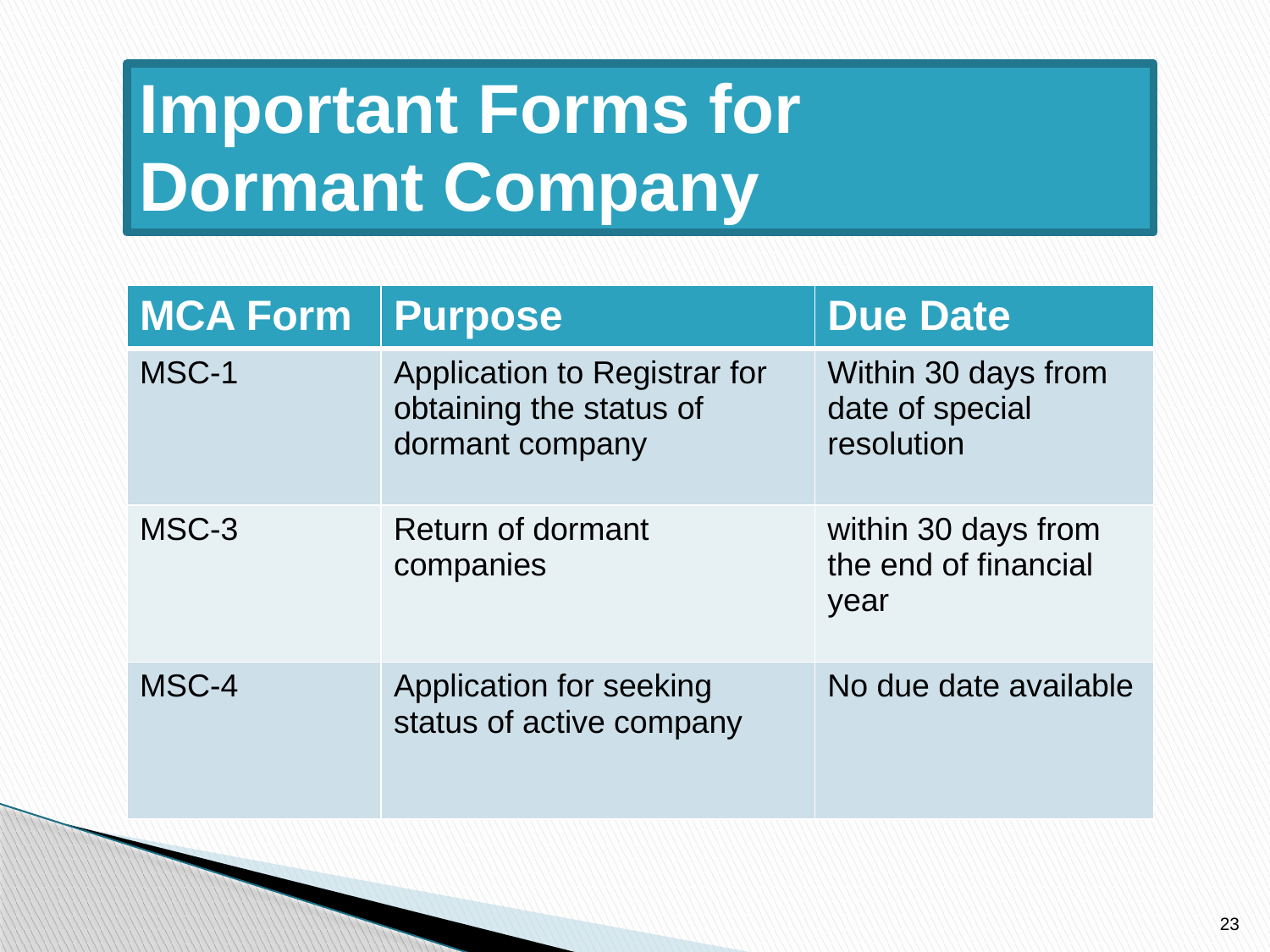

# Important Forms for Dormant Company
| MCA Form | Purpose | Due Date |
| --- | --- | --- |
| MSC-1 | Application to Registrar for obtaining the status of dormant company | Within 30 days from date of special resolution |
| MSC-3 | Return of dormant companies | within 30 days from the end of financial year |
| MSC-4 | Application for seeking status of active company | No due date available |
23